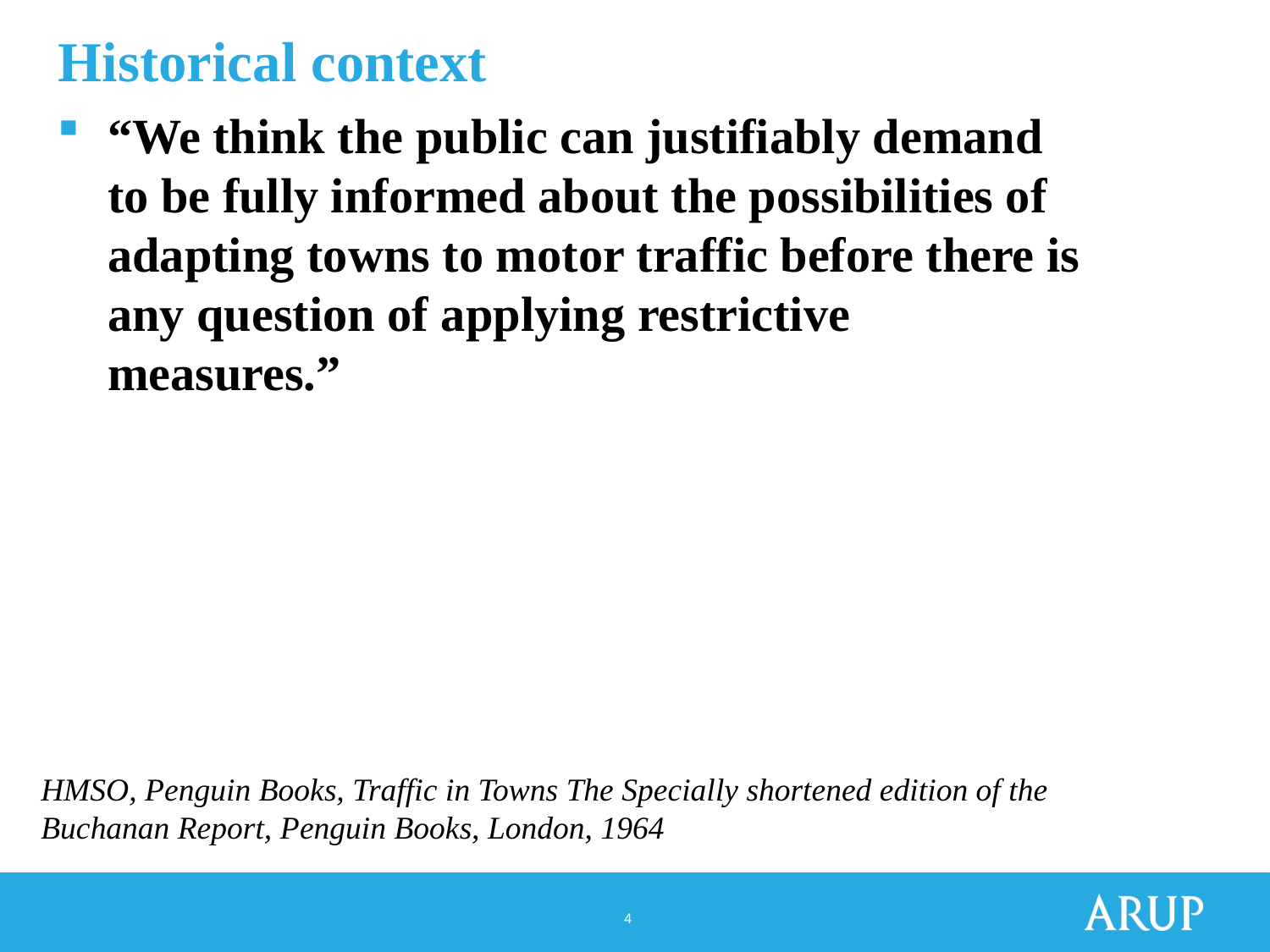

# Historical context
“We think the public can justifiably demand to be fully informed about the possibilities of adapting towns to motor traffic before there is any question of applying restrictive measures.”

HMSO, Penguin Books, Traffic in Towns The Specially shortened edition of the Buchanan Report, Penguin Books, London, 1964